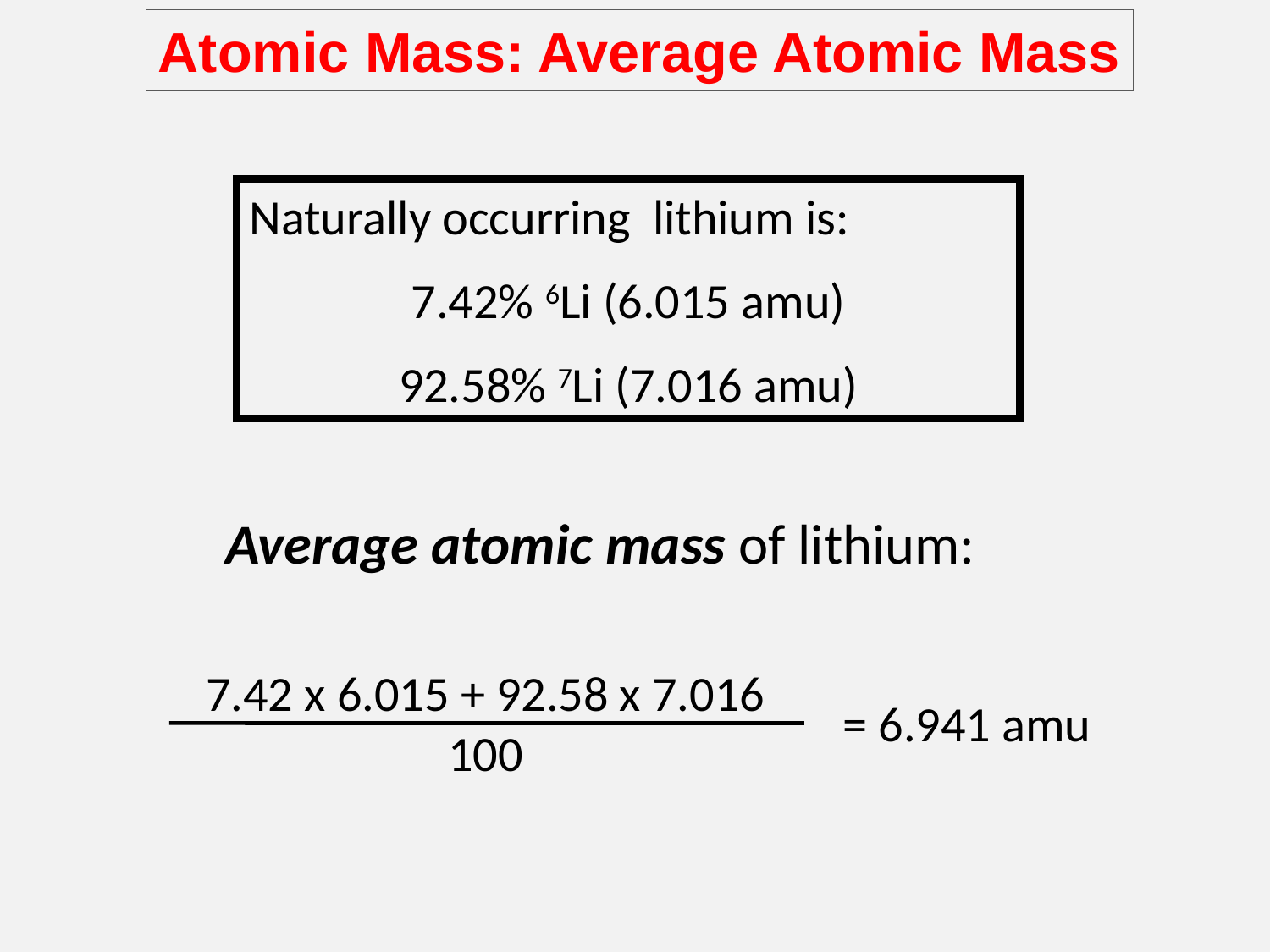

Atomic Mass: Average Atomic Mass
Naturally occurring  lithium is:
7.42% 6Li (6.015 amu)
92.58% 7Li (7.016 amu)
Average atomic mass of lithium:
7.42 x 6.015 + 92.58 x 7.016
100

= 6.941 amu